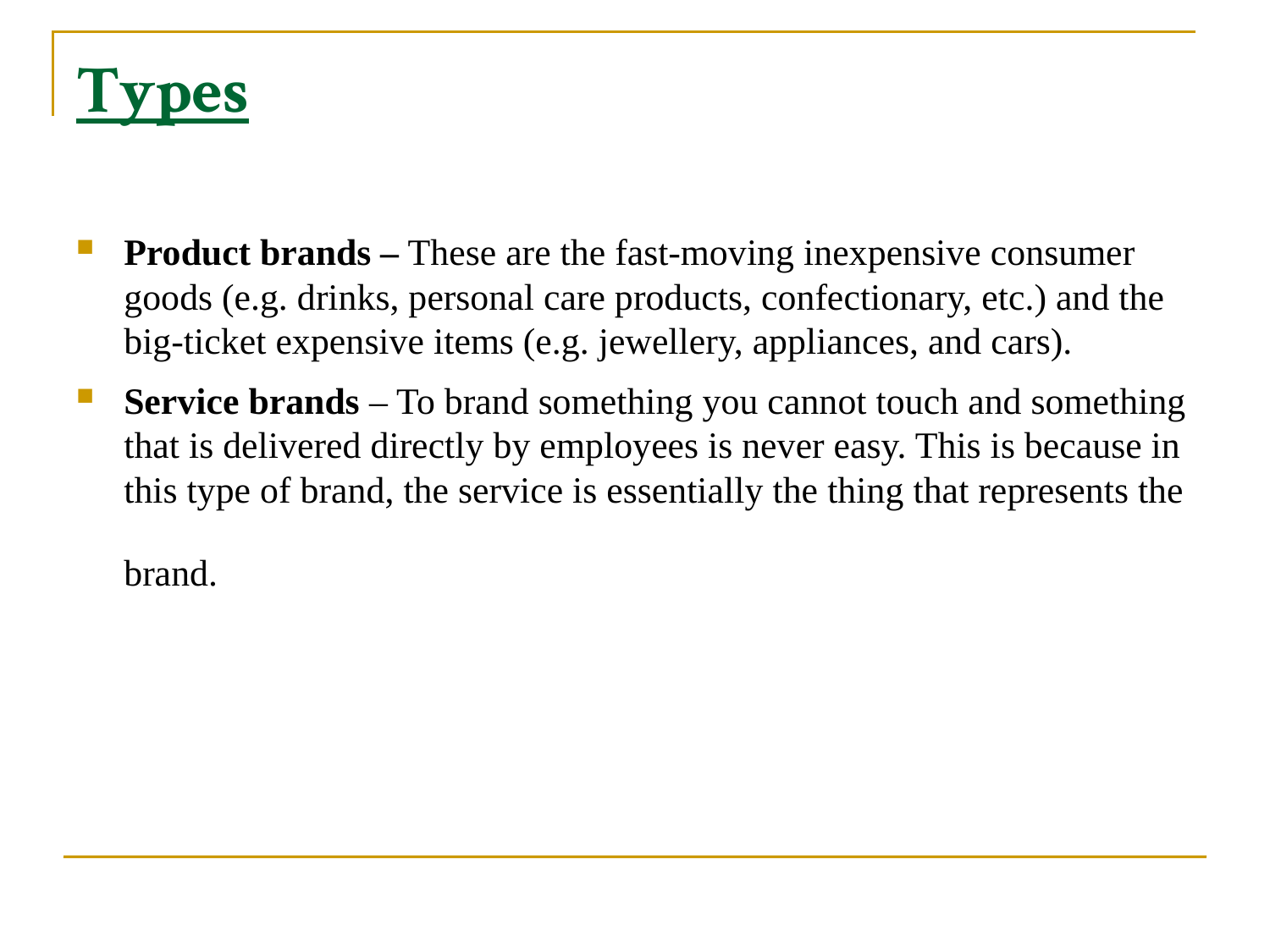

# Types
Product brands – These are the fast-moving inexpensive consumer goods (e.g. drinks, personal care products, confectionary, etc.) and the big-ticket expensive items (e.g. jewellery, appliances, and cars).
Service brands – To brand something you cannot touch and something that is delivered directly by employees is never easy. This is because in this type of brand, the service is essentially the thing that represents the brand.